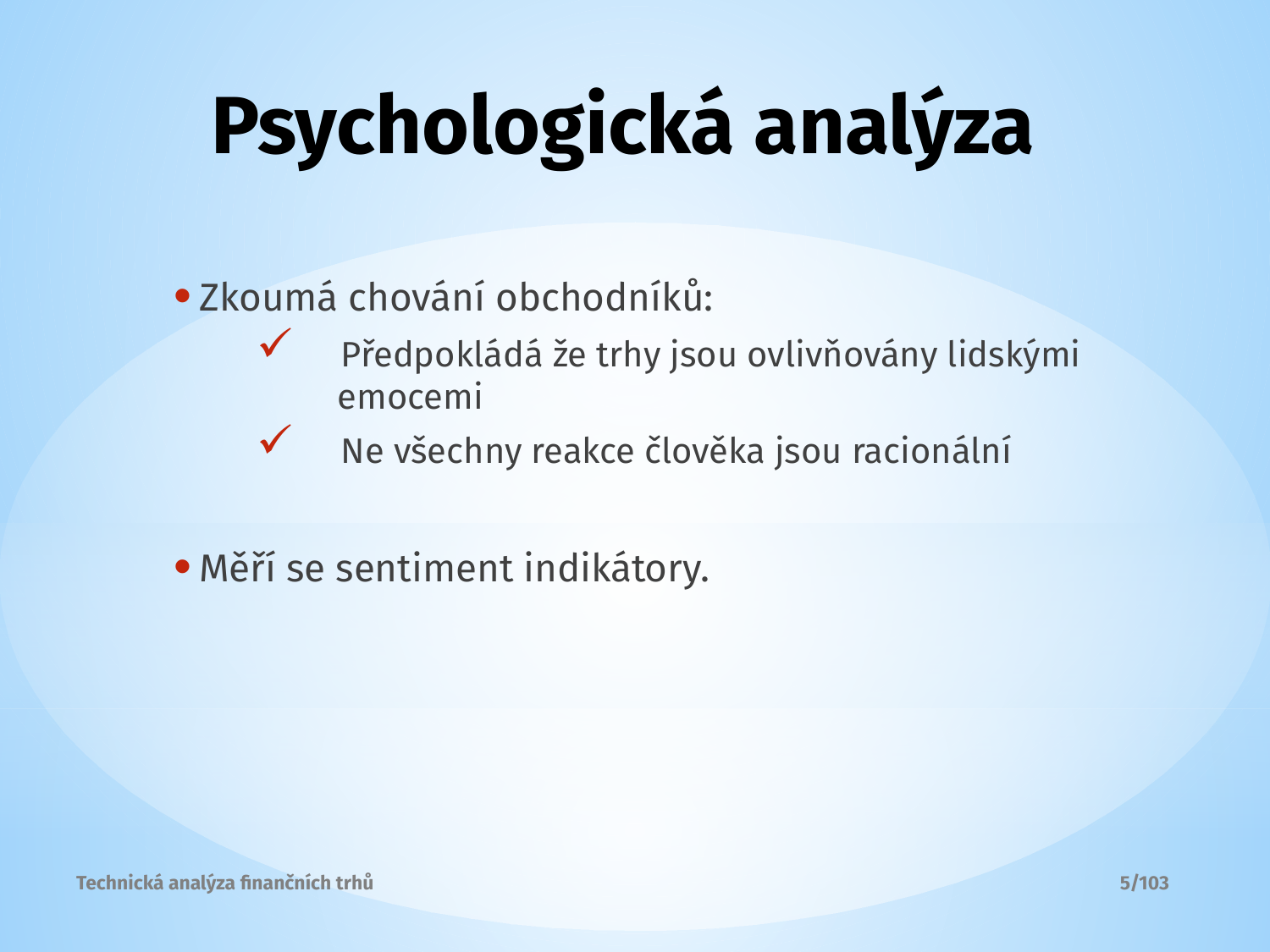

# Psychologická analýza
Zkoumá chování obchodníků:
     Předpokládá že trhy jsou ovlivňovány lidskými
      emocemi
     Ne všechny reakce člověka jsou racionální

Měří se sentiment indikátory.
Technická analýza finančních trhů						      5/103